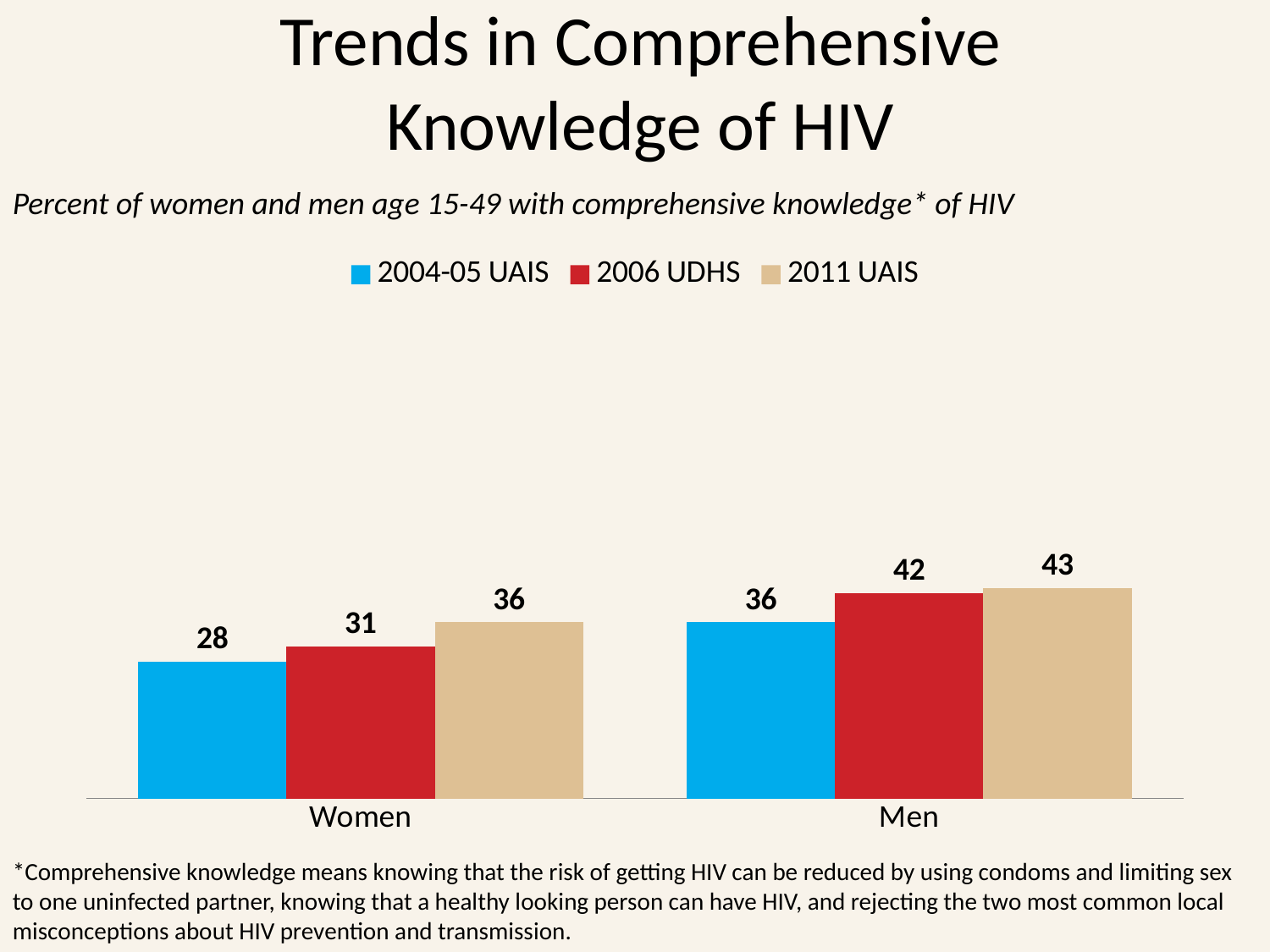

# Trends in Comprehensive Knowledge of HIV
Percent of women and men age 15-49 with comprehensive knowledge* of HIV

### Chart

| Category | 2004-05 UAIS | 2006 UDHS | 2011 UAIS |
|---|---|---|---|
| Women | 28.0 | 31.0 | 36.0 |
| Men | 36.0 | 42.0 | 43.0 |
*Comprehensive knowledge means knowing that the risk of getting HIV can be reduced by using condoms and limiting sex to one uninfected partner, knowing that a healthy looking person can have HIV, and rejecting the two most common local misconceptions about HIV prevention and transmission.